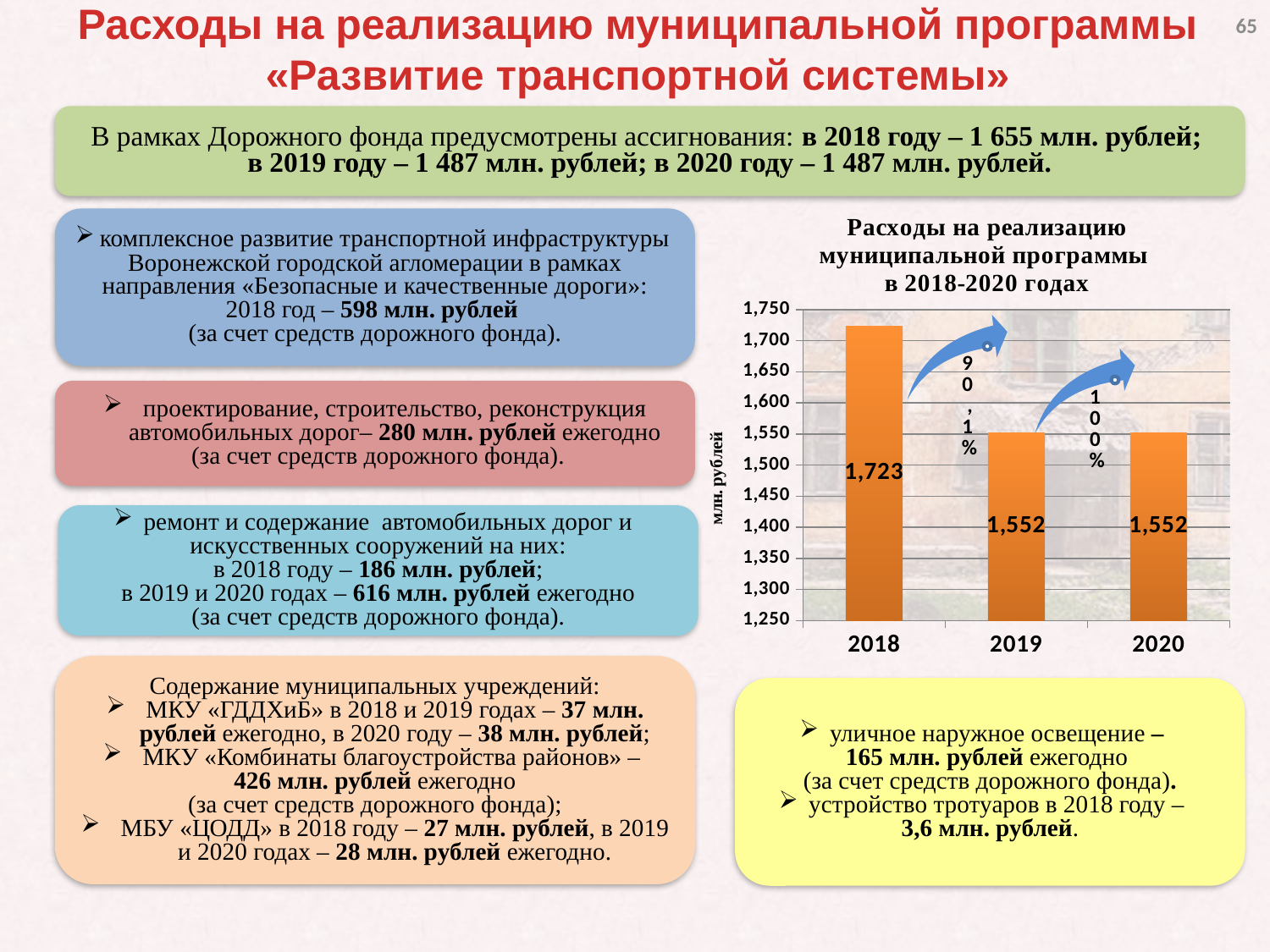

# Расходы на реализацию муниципальной программы «Развитие транспортной системы»
65

В рамках Дорожного фонда предусмотрены ассигнования: в 2018 году – 1 655 млн. рублей;
в 2019 году – 1 487 млн. рублей; в 2020 году – 1 487 млн. рублей.

### Chart: Расходы на реализацию муниципальной программы
в 2018-2020 годах

| Category | Ряд 1 |
|---|---|
| 2018 | 1723.0 |
| 2019 | 1552.0 |
| 2020 | 1552.0 |
комплексное развитие транспортной инфраструктуры Воронежской городской агломерации в рамках направления «Безопасные и качественные дороги»:
2018 год – 598 млн. рублей
(за счет средств дорожного фонда).
90,1%
100%
проектирование, строительство, реконструкция автомобильных дорог– 280 млн. рублей ежегодно
 (за счет средств дорожного фонда).
ремонт и содержание  автомобильных дорог и искусственных сооружений на них:
в 2018 году – 186 млн. рублей;
в 2019 и 2020 годах – 616 млн. рублей ежегодно
(за счет средств дорожного фонда).
Содержание муниципальных учреждений:
МКУ «ГДДХиБ» в 2018 и 2019 годах – 37 млн. рублей ежегодно, в 2020 году – 38 млн. рублей;
МКУ «Комбинаты благоустройства районов» –
426 млн. рублей ежегодно
(за счет средств дорожного фонда);
МБУ «ЦОДД» в 2018 году – 27 млн. рублей, в 2019 и 2020 годах – 28 млн. рублей ежегодно.
уличное наружное освещение –
165 млн. рублей ежегодно
(за счет средств дорожного фонда).
устройство тротуаров в 2018 году –
3,6 млн. рублей.